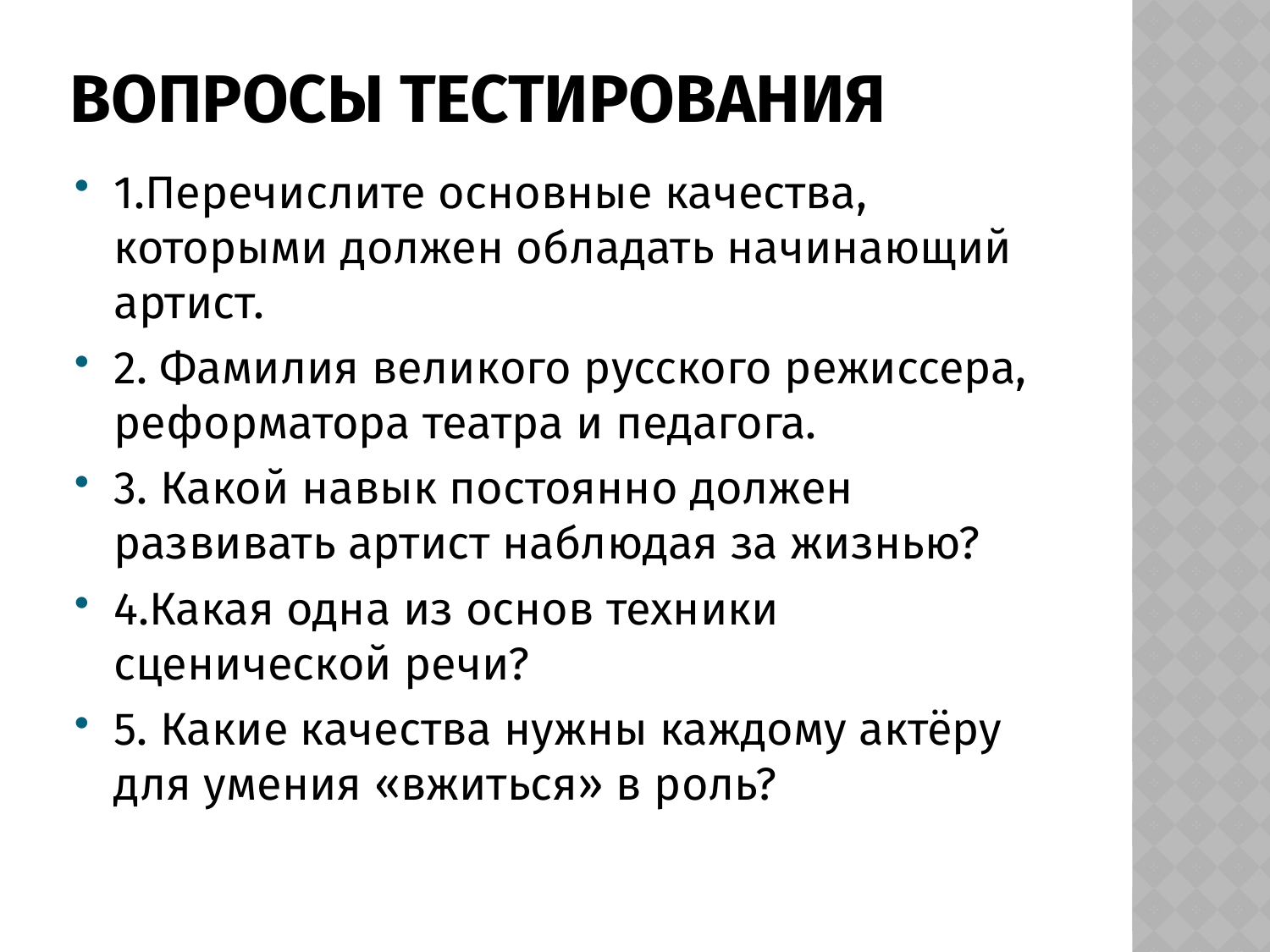

# Вопросы тестирования
1.Перечислите основные качества, которыми должен обладать начинающий артист.
2. Фамилия великого русского режиссера, реформатора театра и педагога.
3. Какой навык постоянно должен развивать артист наблюдая за жизнью?
4.Какая одна из основ техники сценической речи?
5. Какие качества нужны каждому актёру для умения «вжиться» в роль?